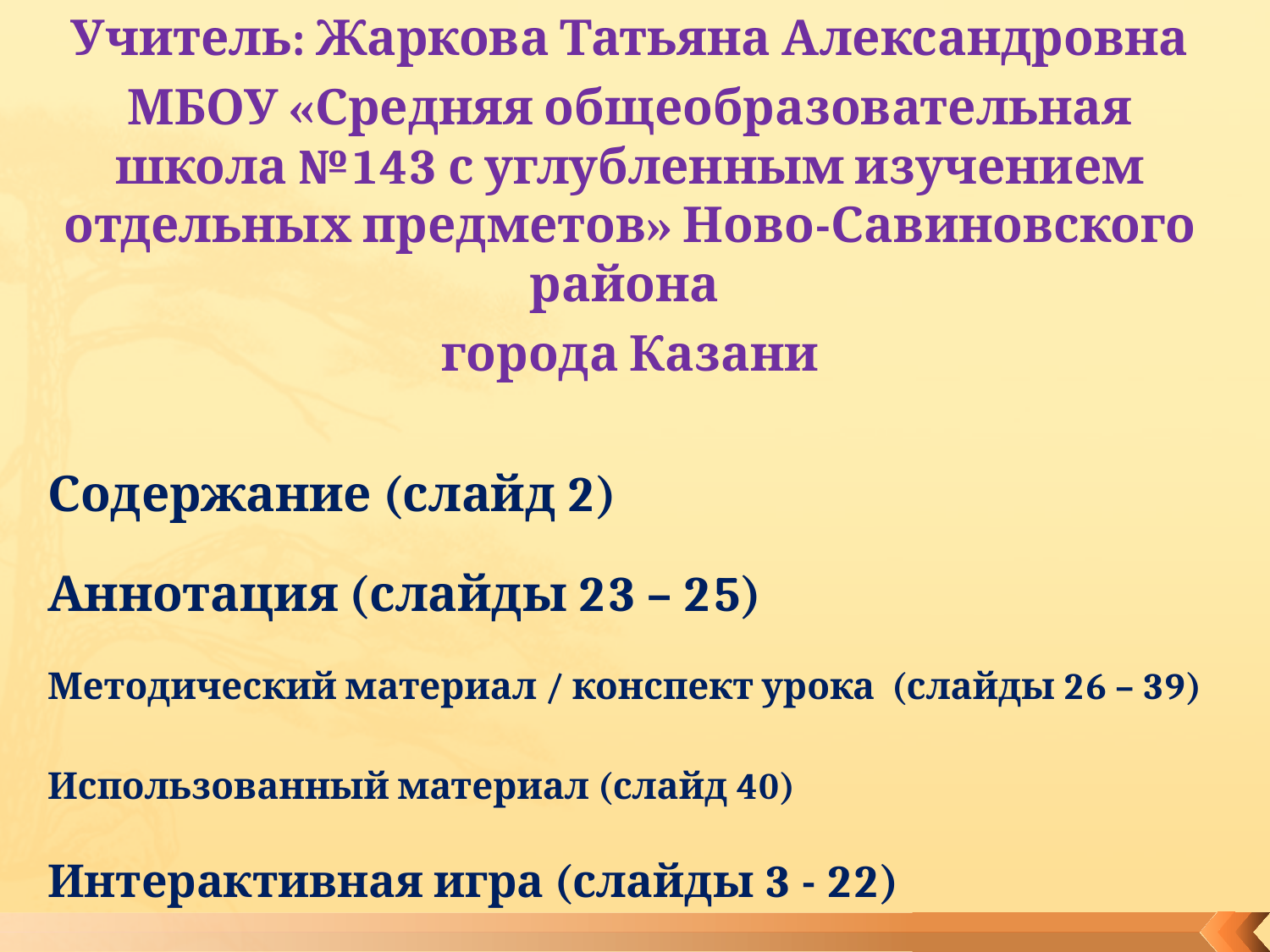

Учитель: Жаркова Татьяна Александровна
МБОУ «Средняя общеобразовательная школа №143 с углубленным изучением отдельных предметов» Ново-Савиновского района
города Казани
Содержание (слайд 2)
Аннотация (слайды 23 – 25)
Методический материал / конспект урока  (слайды 26 – 39)
Использованный материал (слайд 40)
Интерактивная игра (слайды 3 - 22)